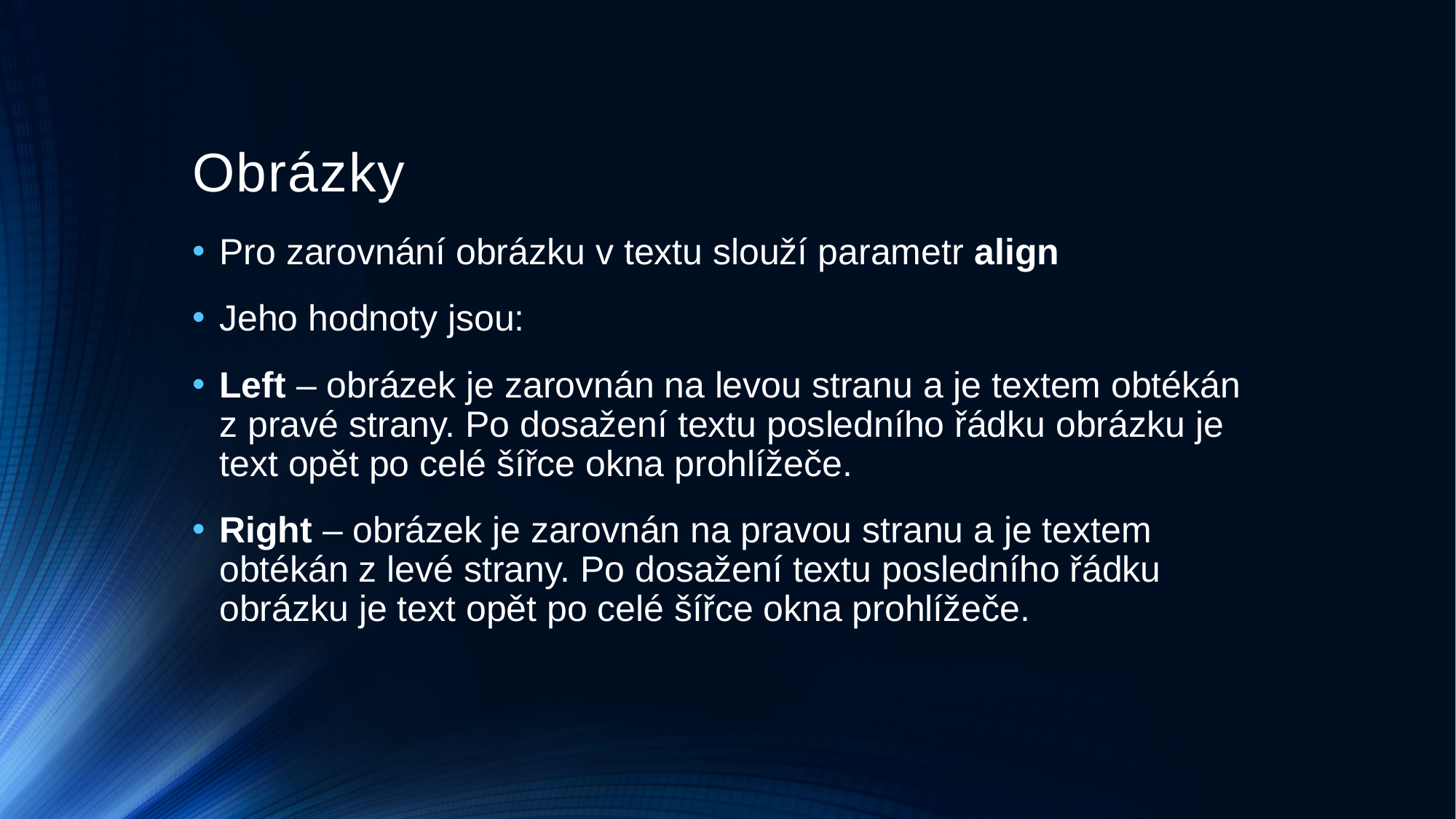

# Obrázky
Pro zarovnání obrázku v textu slouží parametr align
Jeho hodnoty jsou:
Left – obrázek je zarovnán na levou stranu a je textem obtékán z pravé strany. Po dosažení textu posledního řádku obrázku je text opět po celé šířce okna prohlížeče.
Right – obrázek je zarovnán na pravou stranu a je textem obtékán z levé strany. Po dosažení textu posledního řádku obrázku je text opět po celé šířce okna prohlížeče.